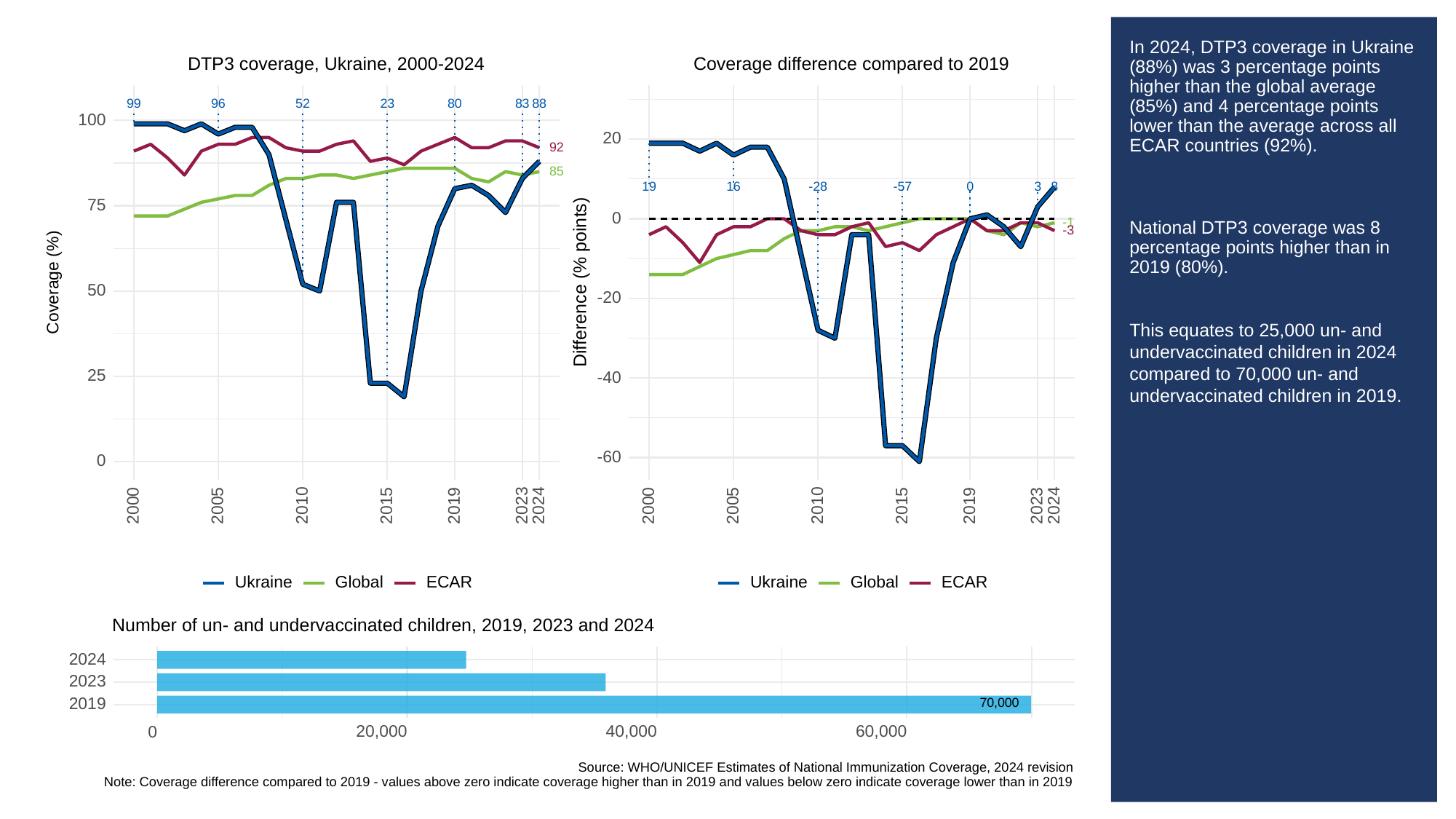

# In 2024, DTP3 coverage in Ukraine (88%) was 3 percentage points higher than the global average (85%) and 4 percentage points lower than the average across all ECAR countries (92%).

National DTP3 coverage was 8 percentage points higher than in 2019 (80%).

This equates to 25,000 un- and undervaccinated children in 2024 compared to 70,000 un- and undervaccinated children in 2019.

Coverage difference compared to 2019
DTP3 coverage, Ukraine, 2000-2024

23
83
99
96
52
80
88

100

20

92

85

3
19
16
-28
0
8
-57

75

0
-1

-3

Difference (% points)
Coverage (%)
50

-20

25
-40

-60
0

2023
2023
2000
2005
2010
2015
2019
2024
2000
2005
2010
2015
2019
2024
Global
ECAR
Global
ECAR
Ukraine
Ukraine

Number of un- and undervaccinated children, 2019, 2023 and 2024

2024

2023

70,000
2019

20,000
40,000
60,000
0
Source: WHO/UNICEF Estimates of National Immunization Coverage, 2024 revision
Note: Coverage difference compared to 2019 - values above zero indicate coverage higher than in 2019 and values below zero indicate coverage lower than in 2019